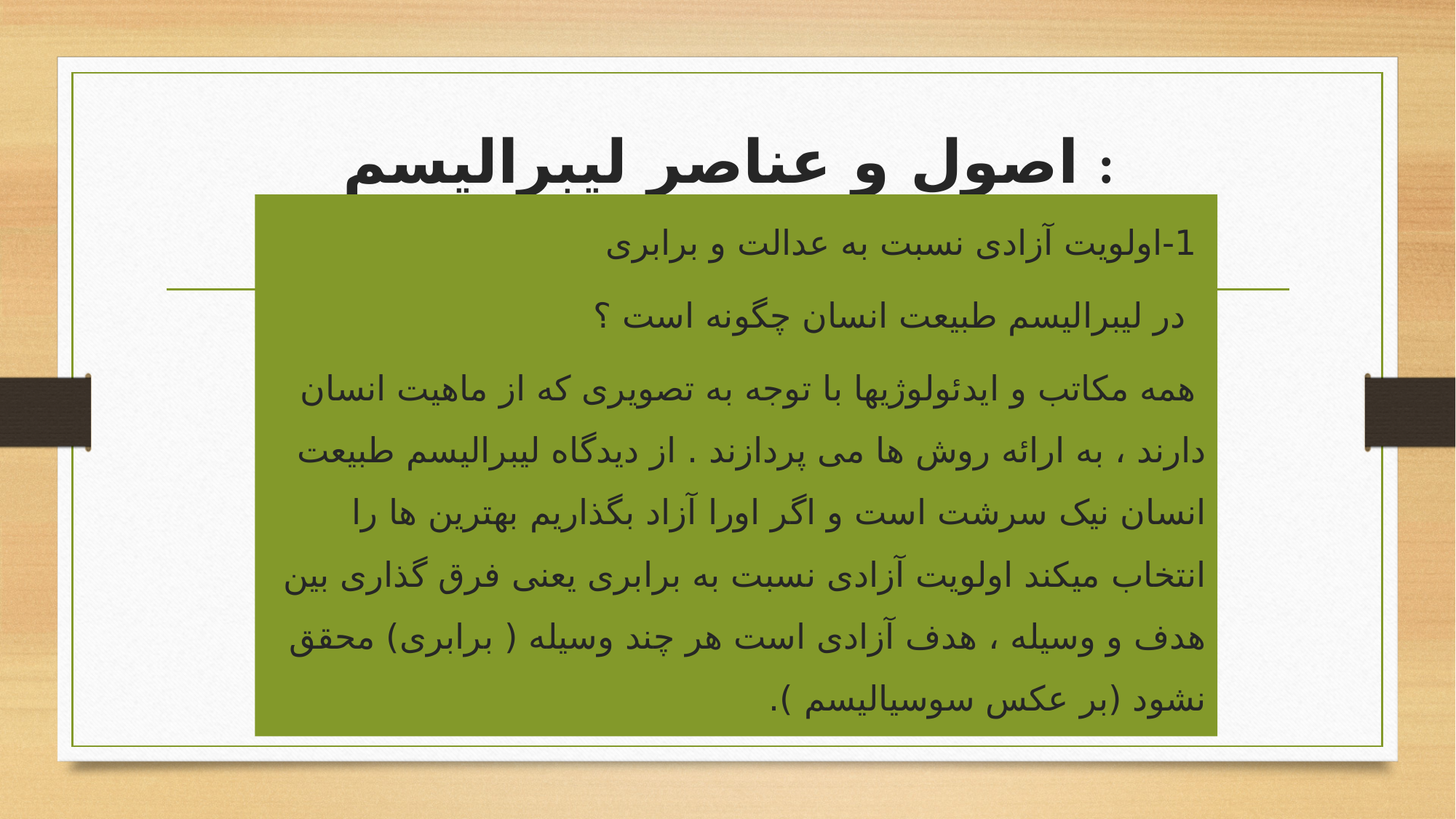

# اصول و عناصر لیبرالیسم :
1-اولویت آزادی نسبت به عدالت و برابری
 در لیبرالیسم طبیعت انسان چگونه است ؟
همه مکاتب و ایدئولوژیها با توجه به تصویری که از ماهیت انسان دارند ، به ارائه روش ها می پردازند . از دیدگاه لیبرالیسم طبیعت انسان نیک سرشت است و اگر اورا آزاد بگذاریم بهترین ها را انتخاب میکند اولویت آزادی نسبت به برابری یعنی فرق گذاری بین هدف و وسیله ، هدف آزادی است هر چند وسیله ( برابری) محقق نشود (بر عکس سوسیالیسم ).